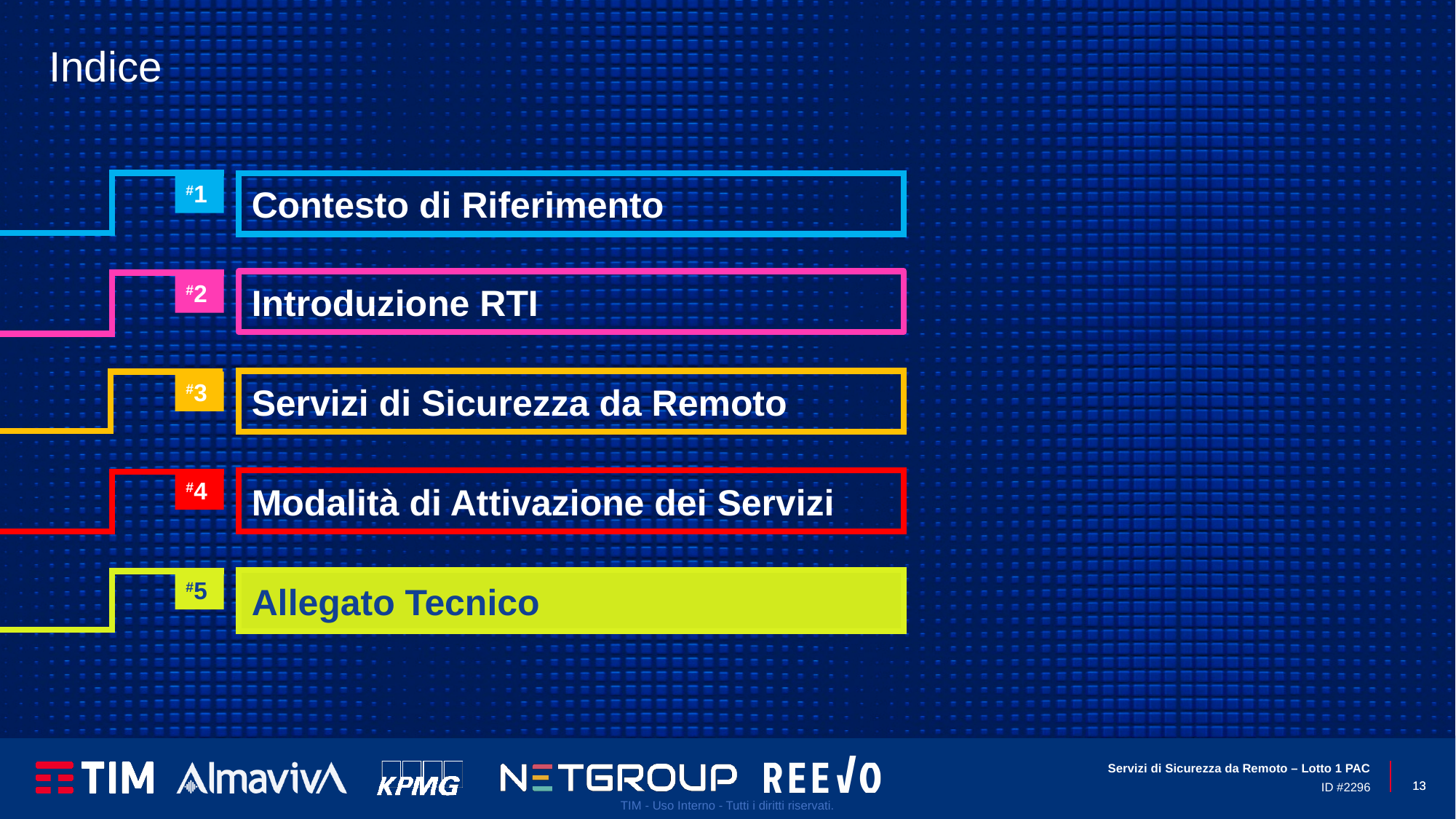

Indice
#1
Contesto di Riferimento
Introduzione RTI
#2
Servizi di Sicurezza da Remoto
#3
#4
Modalità di Attivazione dei Servizi
#5
Allegato Tecnico
13